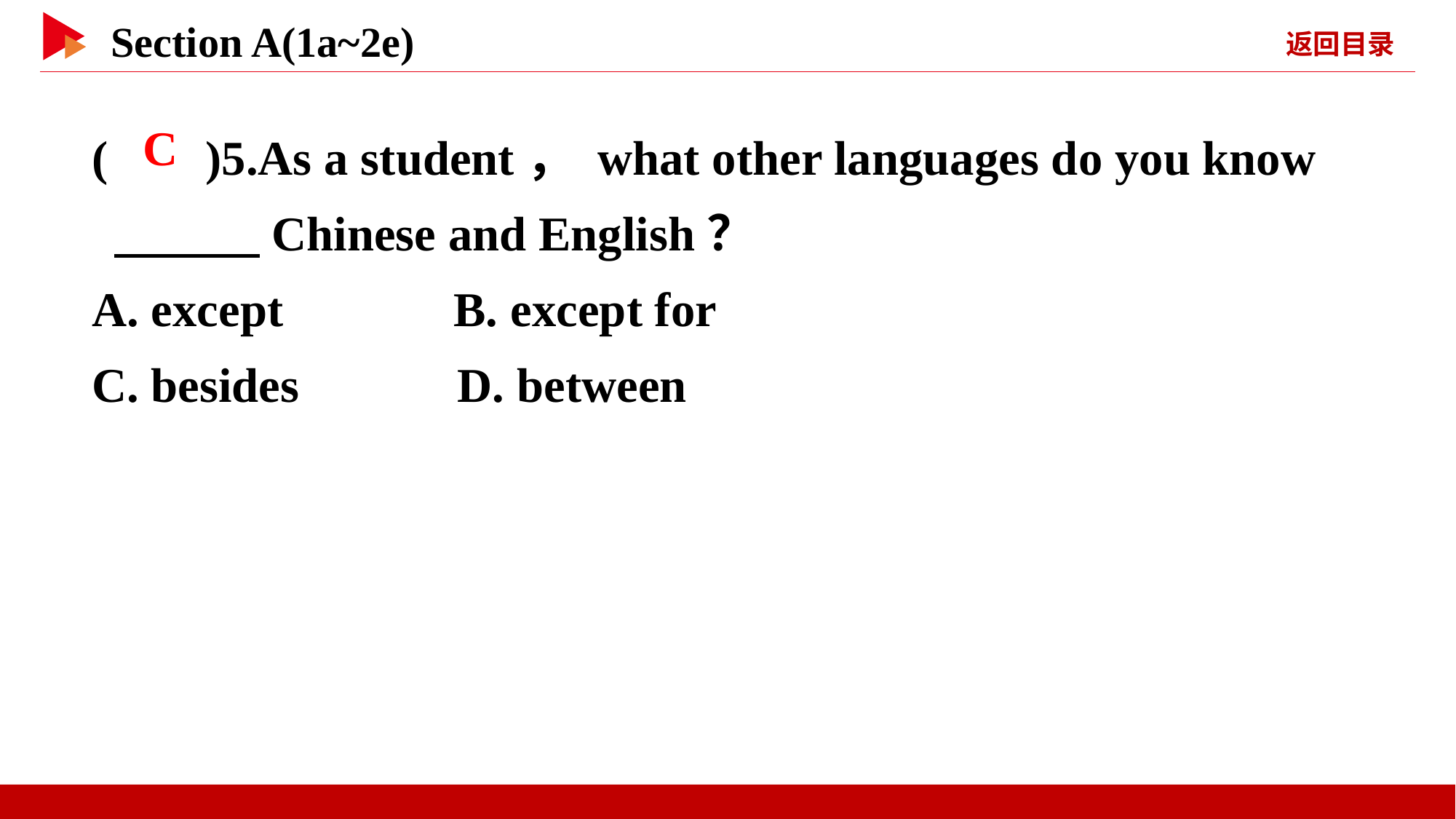

(        )5.As a student， what other languages do you know
 　　　Chinese and English？
A. except              B. except for
C. besides             D. between
   C